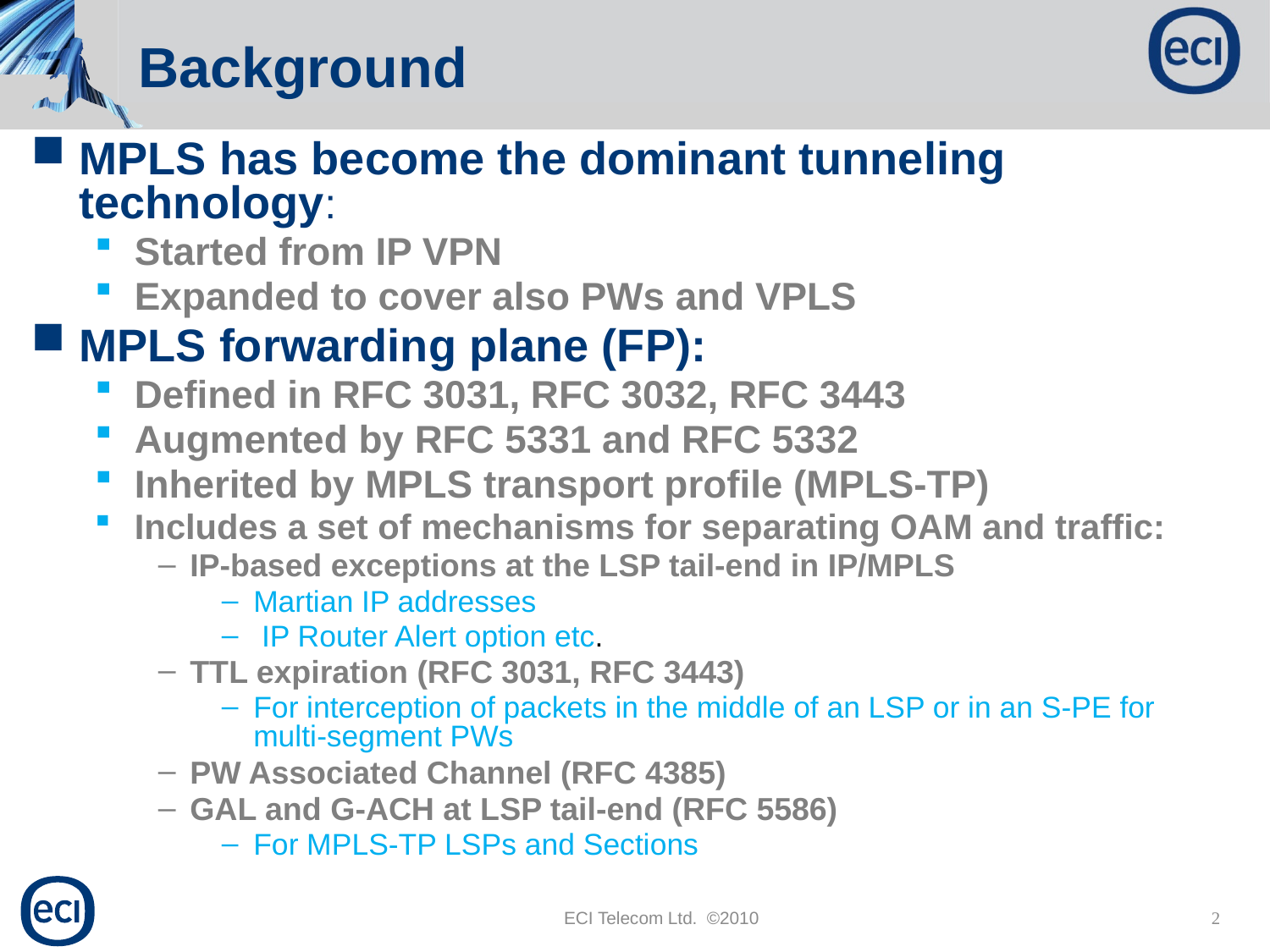

# Background
MPLS has become the dominant tunneling technology:
Started from IP VPN
Expanded to cover also PWs and VPLS
MPLS forwarding plane (FP):
Defined in RFC 3031, RFC 3032, RFC 3443
Augmented by RFC 5331 and RFC 5332
Inherited by MPLS transport profile (MPLS-TP)
Includes a set of mechanisms for separating OAM and traffic:
IP-based exceptions at the LSP tail-end in IP/MPLS
Martian IP addresses
 IP Router Alert option etc.
TTL expiration (RFC 3031, RFC 3443)
For interception of packets in the middle of an LSP or in an S-PE for multi-segment PWs
PW Associated Channel (RFC 4385)
GAL and G-ACH at LSP tail-end (RFC 5586)
For MPLS-TP LSPs and Sections

ECI Telecom Ltd.  ©2010
2